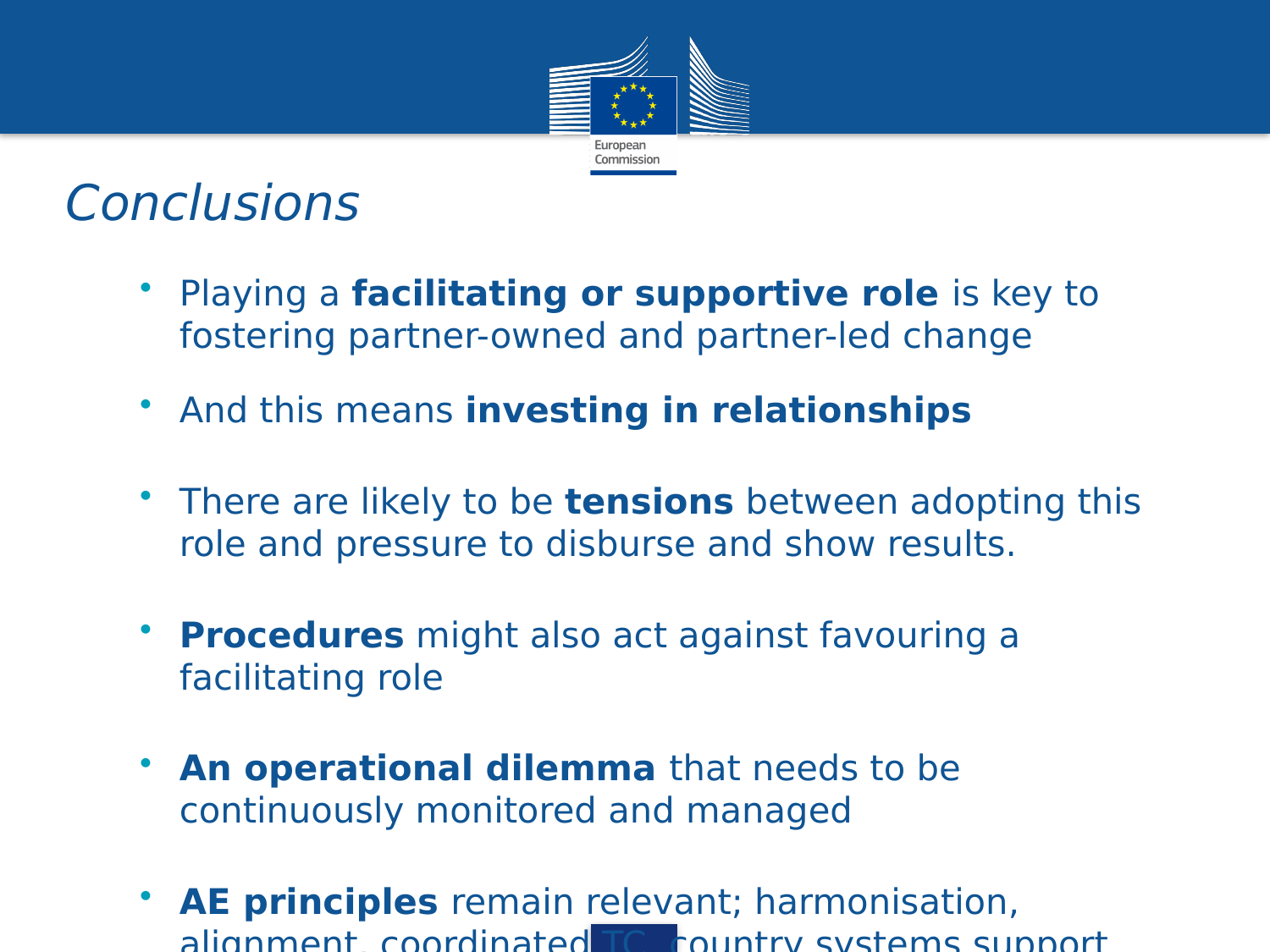

# Conclusions
Playing a facilitating or supportive role is key to fostering partner-owned and partner-led change

And this means investing in relationships

There are likely to be tensions between adopting this role and pressure to disburse and show results.

Procedures might also act against favouring a facilitating role

An operational dilemma that needs to be continuously monitored and managed

AE principles remain relevant; harmonisation, alignment, coordinated TC, country systems support